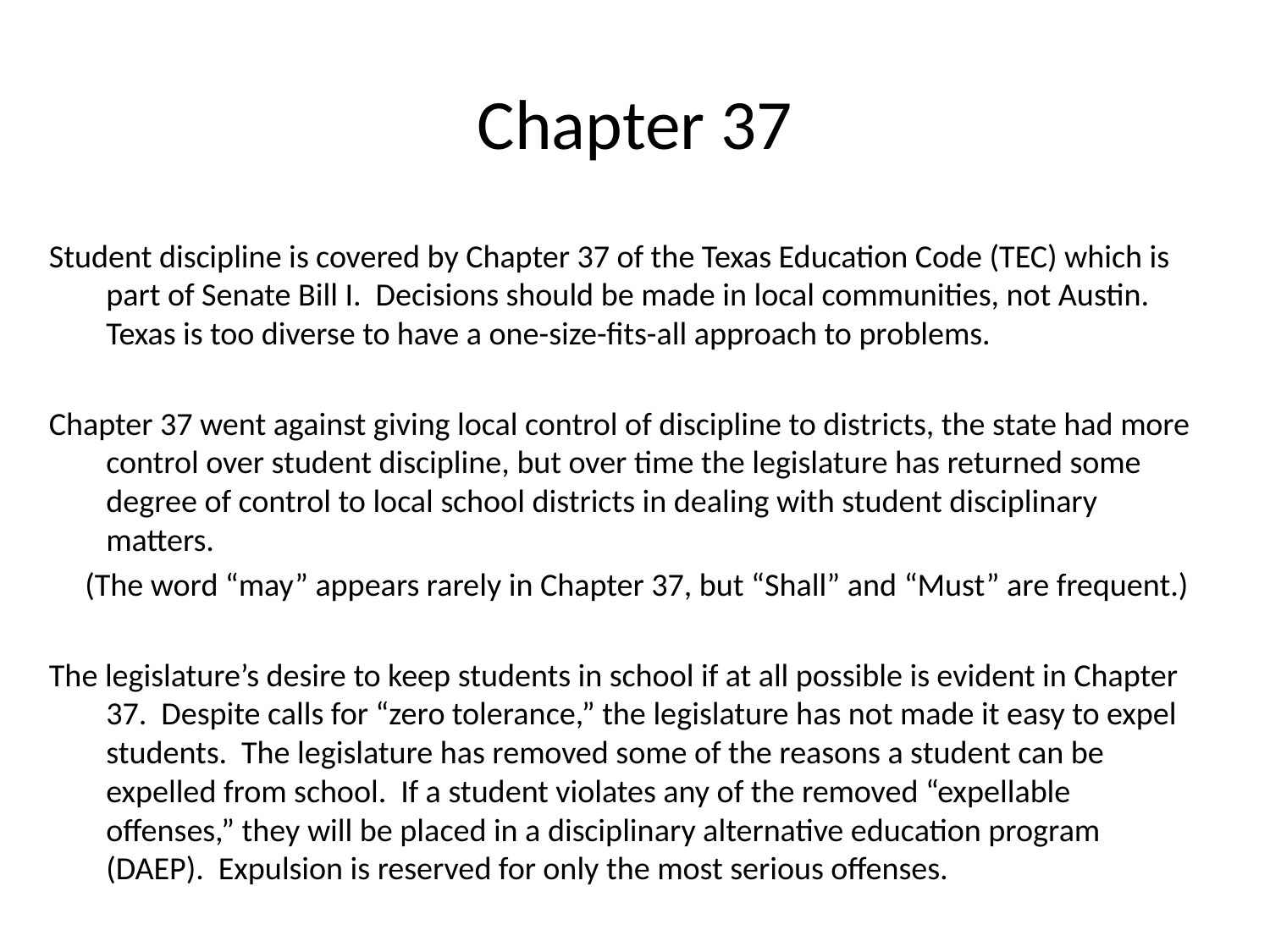

# Chapter 37

Student discipline is covered by Chapter 37 of the Texas Education Code (TEC) which is part of Senate Bill I.  Decisions should be made in local communities, not Austin.  Texas is too diverse to have a one-size-fits-all approach to problems.

Chapter 37 went against giving local control of discipline to districts, the state had more control over student discipline, but over time the legislature has returned some degree of control to local school districts in dealing with student disciplinary matters.
     (The word “may” appears rarely in Chapter 37, but “Shall” and “Must” are frequent.)

The legislature’s desire to keep students in school if at all possible is evident in Chapter 37.  Despite calls for “zero tolerance,” the legislature has not made it easy to expel students.  The legislature has removed some of the reasons a student can be expelled from school.  If a student violates any of the removed “expellable offenses,” they will be placed in a disciplinary alternative education program (DAEP).  Expulsion is reserved for only the most serious offenses.